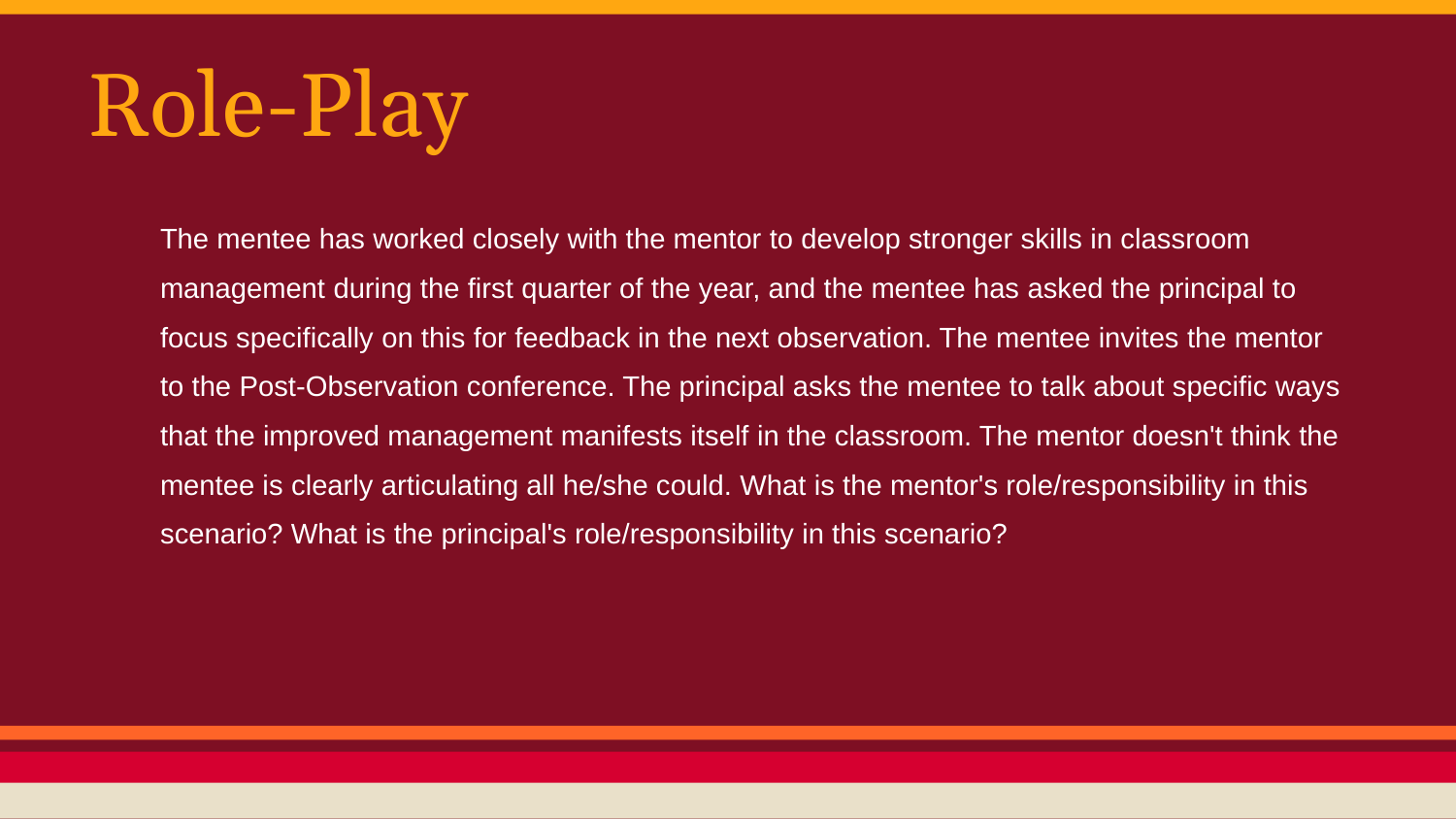

# Role-Play
The mentee has worked closely with the mentor to develop stronger skills in classroom management during the first quarter of the year, and the mentee has asked the principal to focus specifically on this for feedback in the next observation. The mentee invites the mentor to the Post-Observation conference. The principal asks the mentee to talk about specific ways that the improved management manifests itself in the classroom. The mentor doesn't think the mentee is clearly articulating all he/she could. What is the mentor's role/responsibility in this scenario? What is the principal's role/responsibility in this scenario?